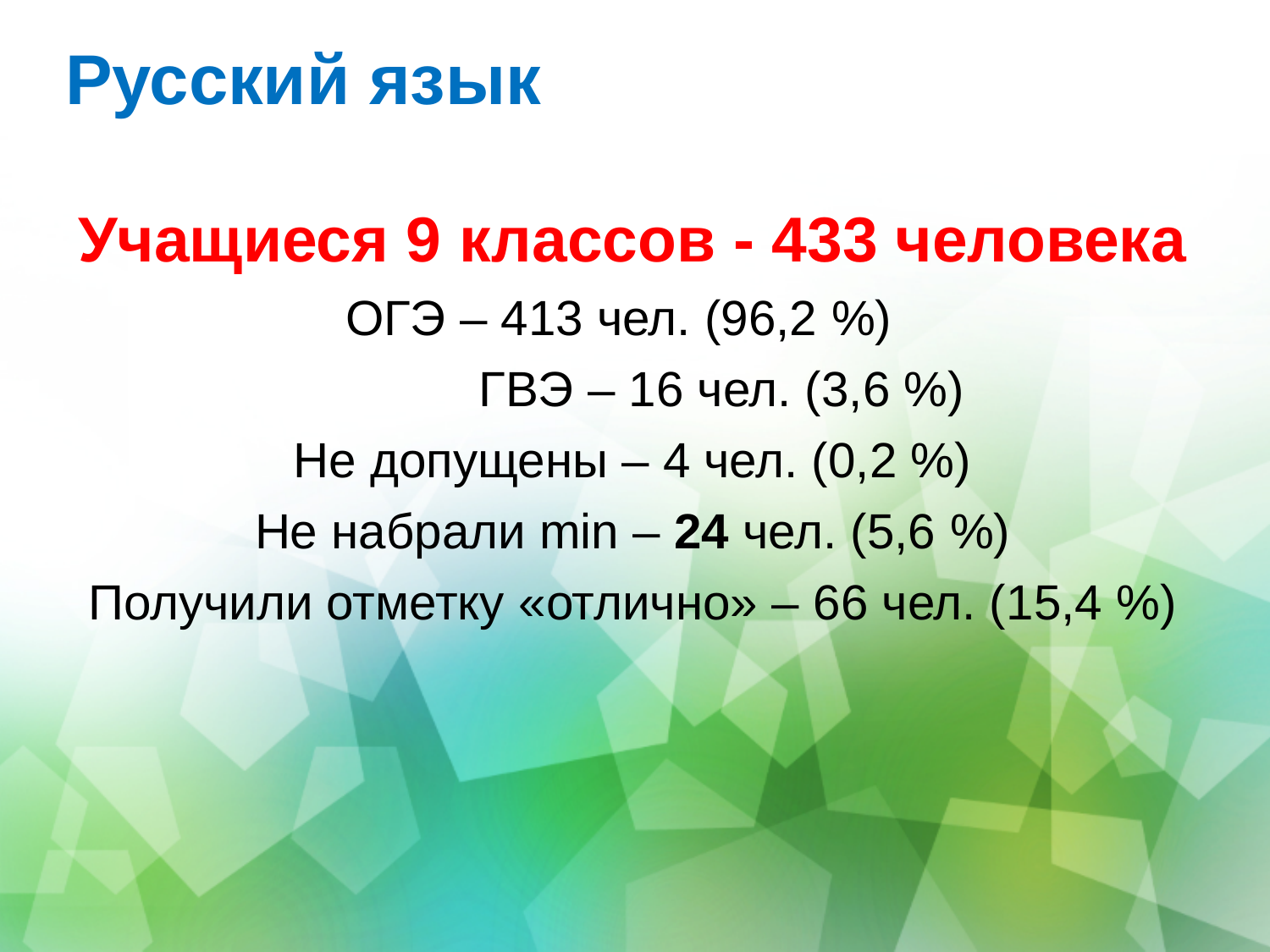

# Русский язык
Учащиеся 9 классов - 433 человека
ОГЭ – 413 чел. (96,2 %)
             ГВЭ – 16 чел. (3,6 %)
Не допущены – 4 чел. (0,2 %)
Не набрали min – 24 чел. (5,6 %)
Получили отметку «отлично» – 66 чел. (15,4 %)